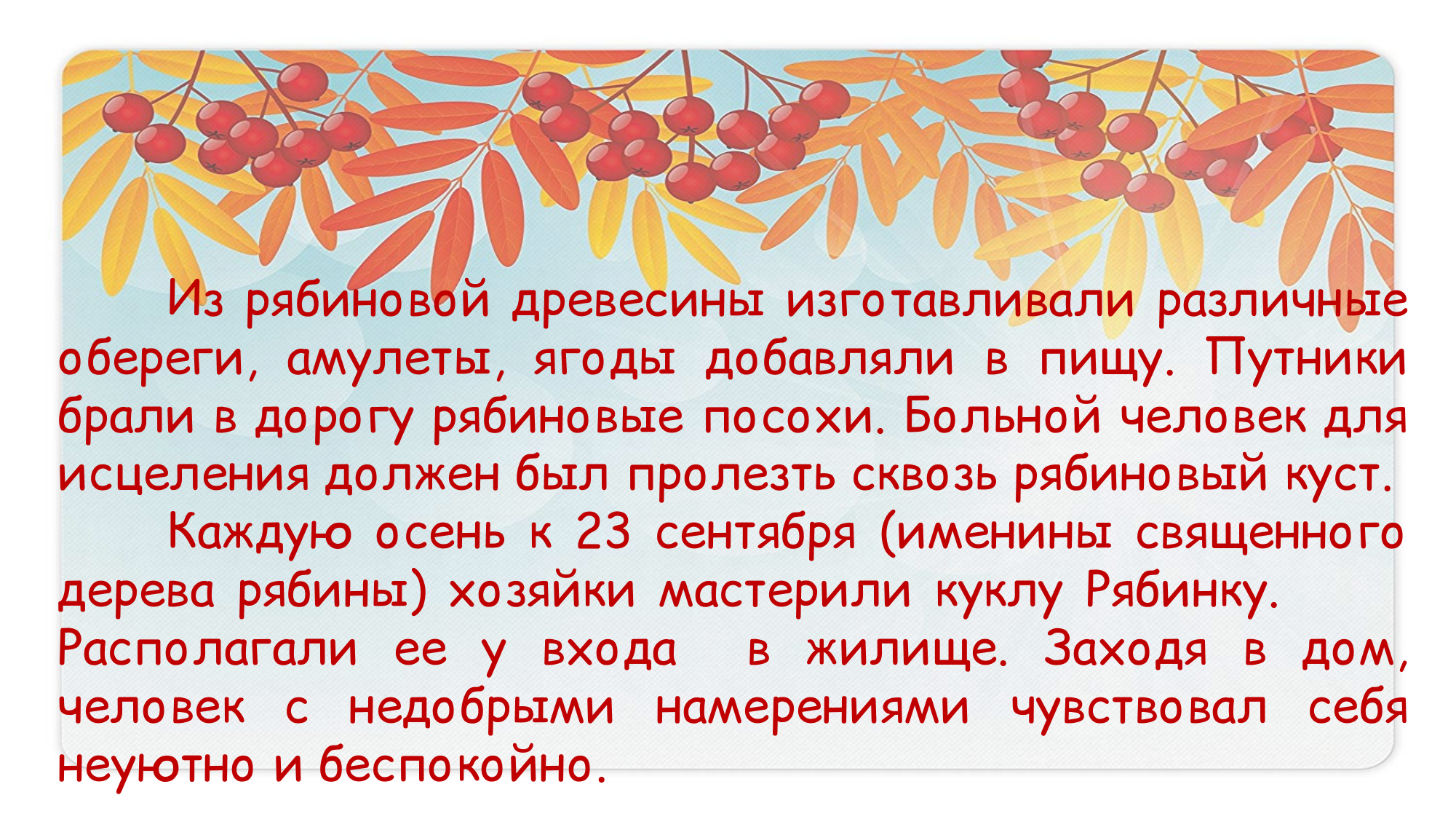

Из рябиновой древесины изготавливали различные обереги, амулеты, ягоды добавляли в пищу. Путники брали в дорогу рябиновые посохи. Больной человек для исцеления должен был пролезть сквозь рябиновый куст.
	Каждую осень к 23 сентября (именины священного дерева рябины) хозяйки мастерили куклу Рябинку. 	Располагали ее у входа  в жилище. Заходя в дом, человек с недобрыми намерениями чувствовал себя неуютно и беспокойно.